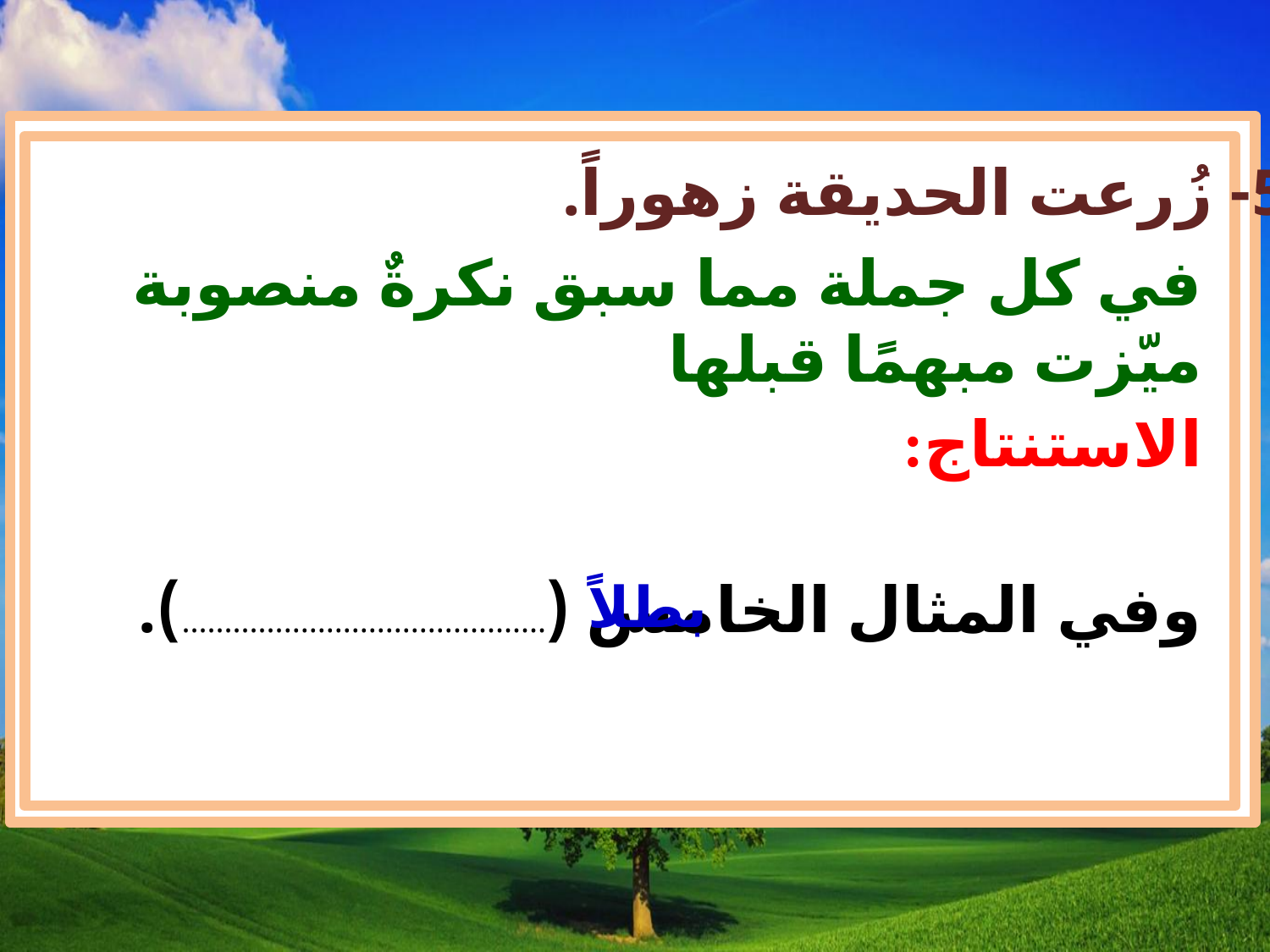

5- زُرعت الحديقة زهوراً.
في كل جملة مما سبق نكرةٌ منصوبة ميّزت مبهمًا قبلها
الاستنتاج:
وفي المثال الخامس (...........................................).
بطلاً